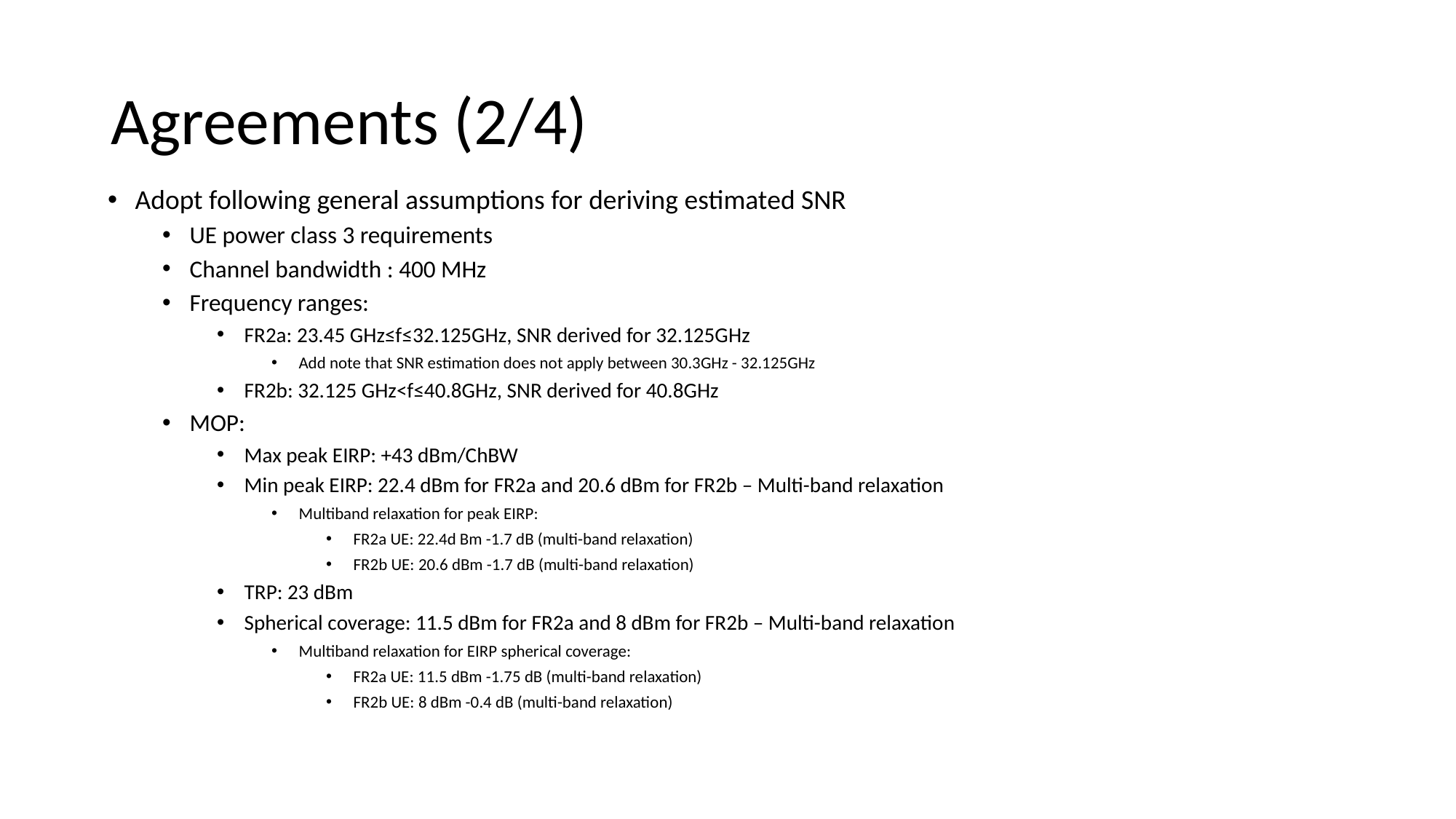

# Agreements (2/4)
Adopt following general assumptions for deriving estimated SNR
UE power class 3 requirements
Channel bandwidth : 400 MHz
Frequency ranges:
FR2a: 23.45 GHz≤f≤32.125GHz, SNR derived for 32.125GHz
Add note that SNR estimation does not apply between 30.3GHz - 32.125GHz
FR2b: 32.125 GHz<f≤40.8GHz, SNR derived for 40.8GHz
MOP:
Max peak EIRP: +43 dBm/ChBW
Min peak EIRP: 22.4 dBm for FR2a and 20.6 dBm for FR2b – Multi-band relaxation
Multiband relaxation for peak EIRP:
FR2a UE: 22.4d Bm -1.7 dB (multi-band relaxation)
FR2b UE: 20.6 dBm -1.7 dB (multi-band relaxation)
TRP: 23 dBm
Spherical coverage: 11.5 dBm for FR2a and 8 dBm for FR2b – Multi-band relaxation
Multiband relaxation for EIRP spherical coverage:
FR2a UE: 11.5 dBm -1.75 dB (multi-band relaxation)
FR2b UE: 8 dBm -0.4 dB (multi-band relaxation)